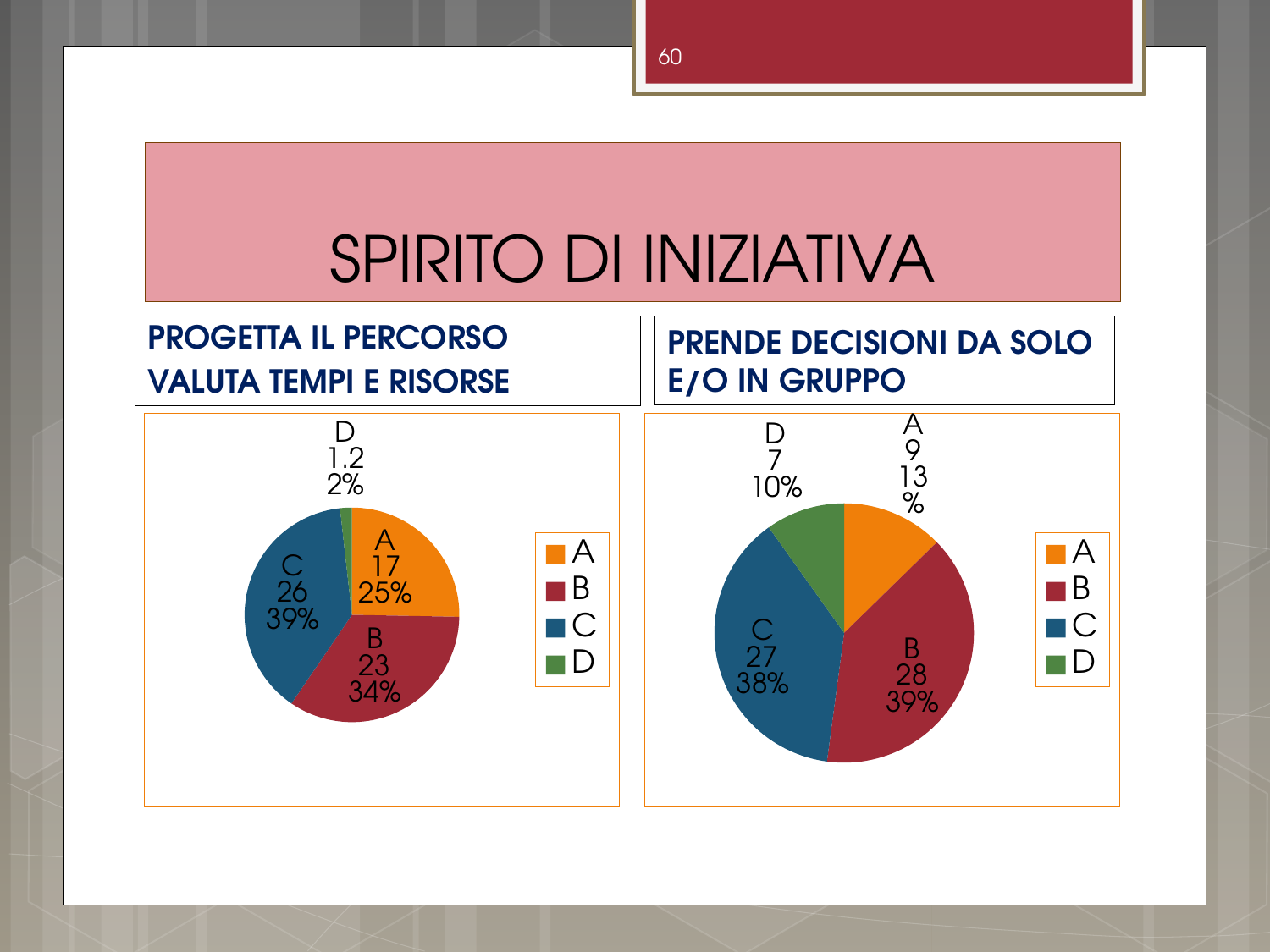

60
# SPIRITO DI INIZIATIVA
PROGETTA IL PERCORSO
VALUTA TEMPI E RISORSE
PRENDE DECISIONI DA SOLO E/O IN GRUPPO

### Chart

| Category | Vendite |
|---|---|
| A | 17.0 |
| B | 23.0 |
| C | 26.0 |
| D | 1.2 |

### Chart

| Category | Vendite |
|---|---|
| A | 9.0 |
| B | 28.0 |
| C | 27.0 |
| D | 7.0 |